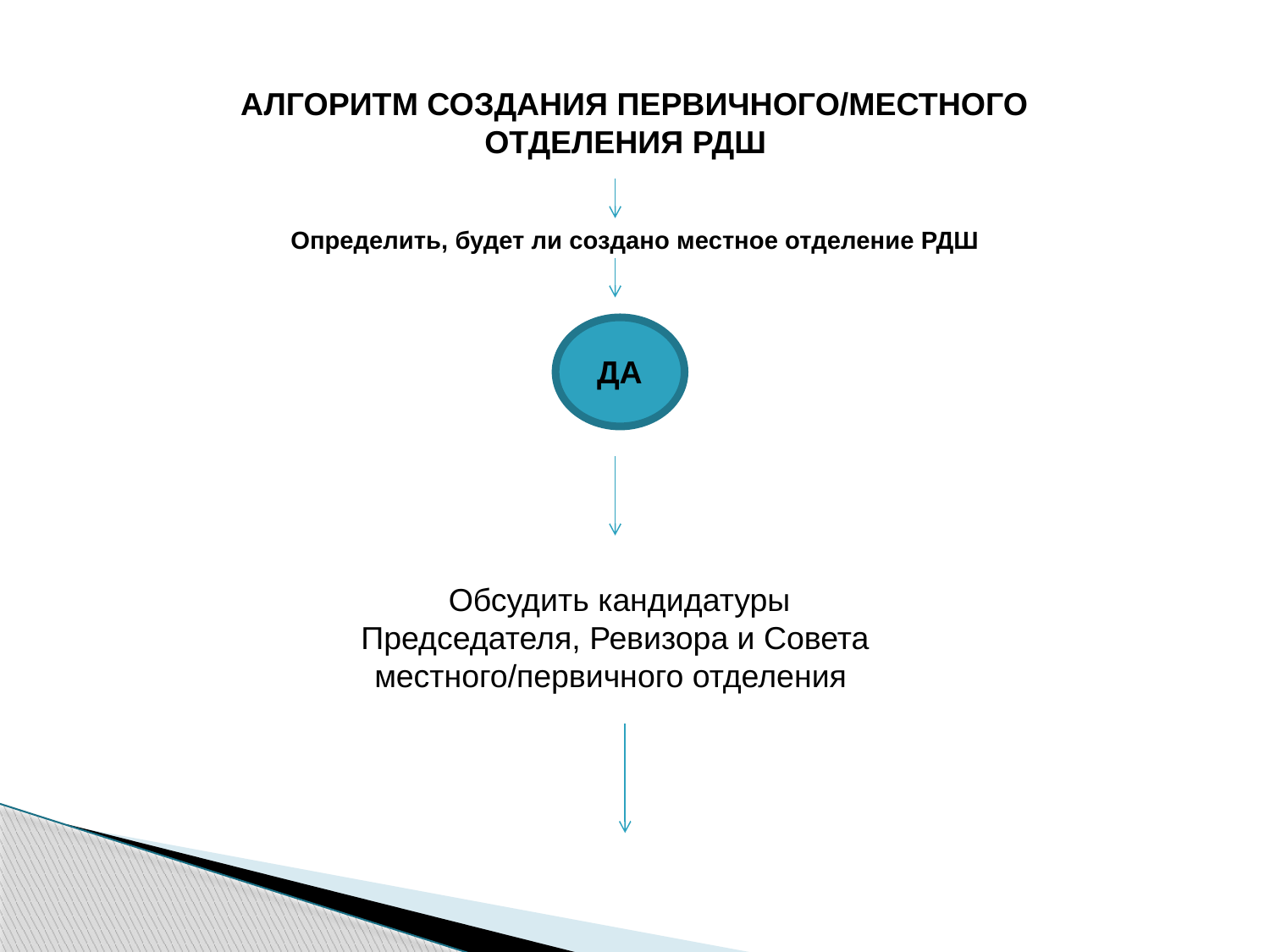

АЛГОРИТМ СОЗДАНИЯ ПЕРВИЧНОГО/МЕСТНОГО ОТДЕЛЕНИЯ РДШ

 Определить, будет ли создано местное отделение РДШ

 ДА

 Обсудить кандидатуры Председателя, Ревизора и Совета местного/первичного отделения